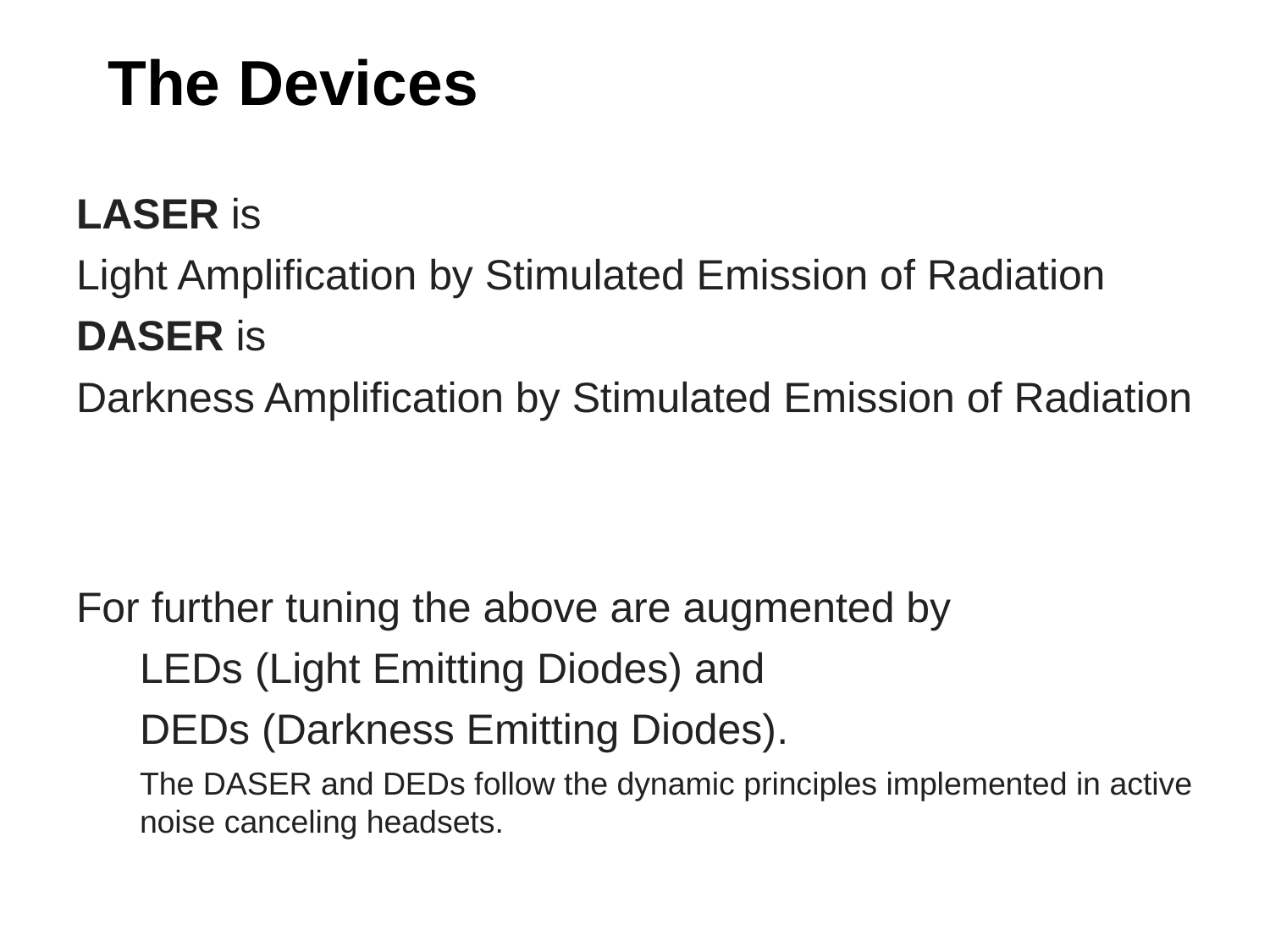

# The Devices

LASER is
Light Amplification by Stimulated Emission of Radiation
DASER is
Darkness Amplification by Stimulated Emission of Radiation

For further tuning the above are augmented by
LEDs (Light Emitting Diodes) and
DEDs (Darkness Emitting Diodes).
The DASER and DEDs follow the dynamic principles implemented in active noise canceling headsets.